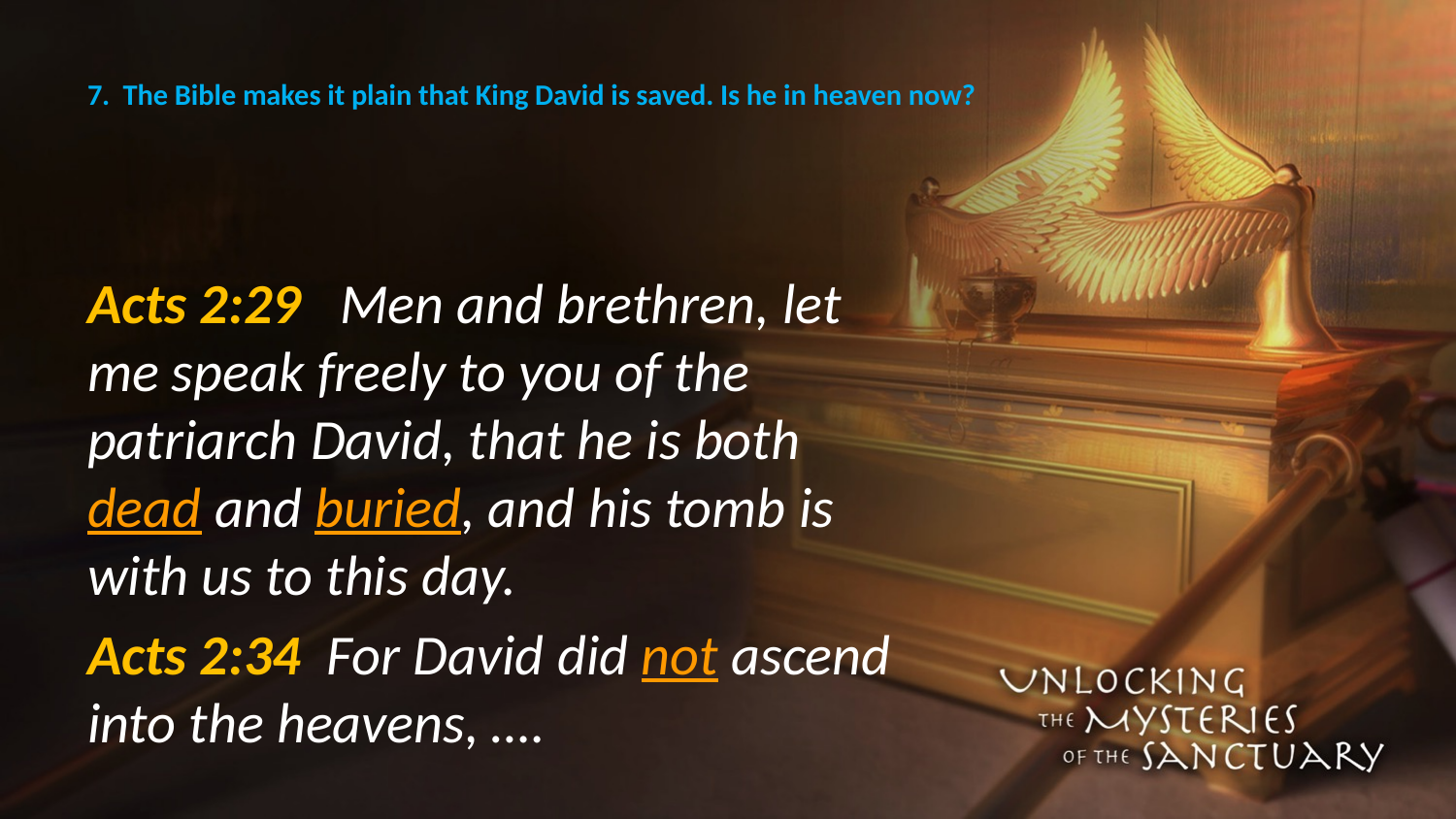

# 7.  The Bible makes it plain that King David is saved. Is he in heaven now?

Acts 2:29   Men and brethren, let me speak freely to you of the patriarch David, that he is both dead and buried, and his tomb is with us to this day.
Acts 2:34  For David did not ascend into the heavens, ….